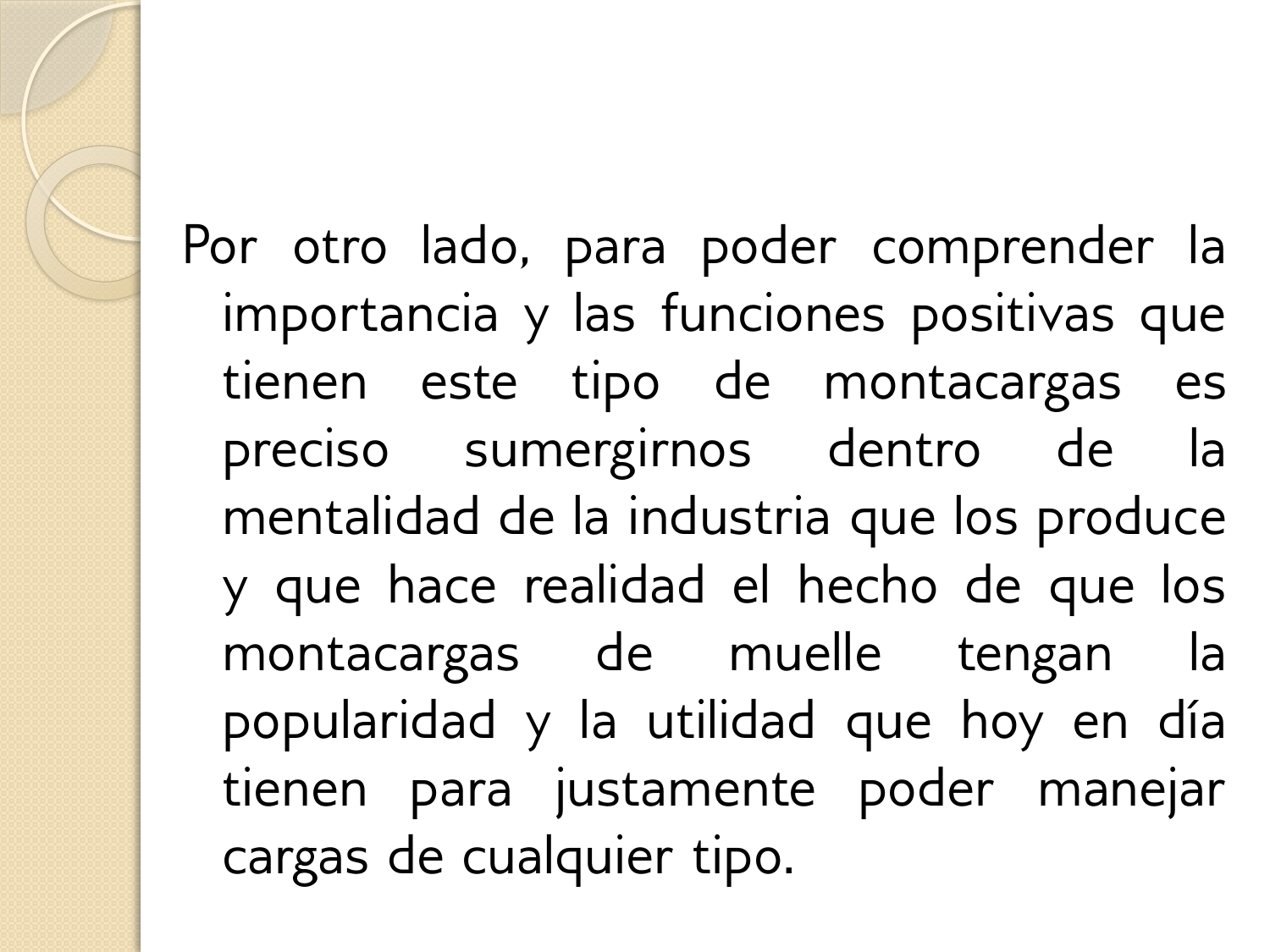

#
Por otro lado, para poder comprender la importancia y las funciones positivas que tienen este tipo de montacargas es preciso sumergirnos dentro de la mentalidad de la industria que los produce y que hace realidad el hecho de que los montacargas de muelle tengan la popularidad y la utilidad que hoy en día tienen para justamente poder manejar cargas de cualquier tipo.